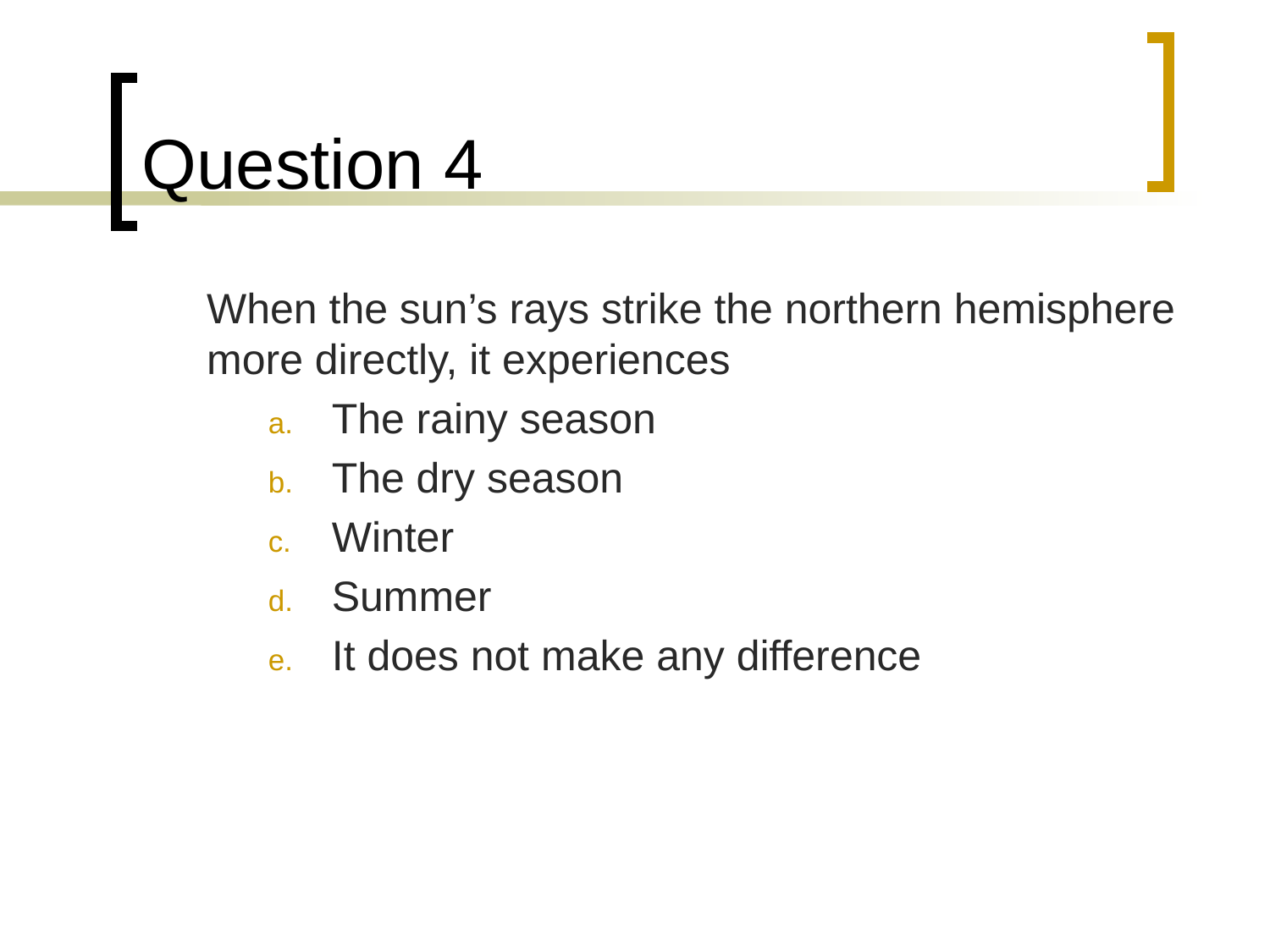

# Question 4
	When the sun’s rays strike the northern hemisphere more directly, it experiences
The rainy season
The dry season
Winter
Summer
It does not make any difference